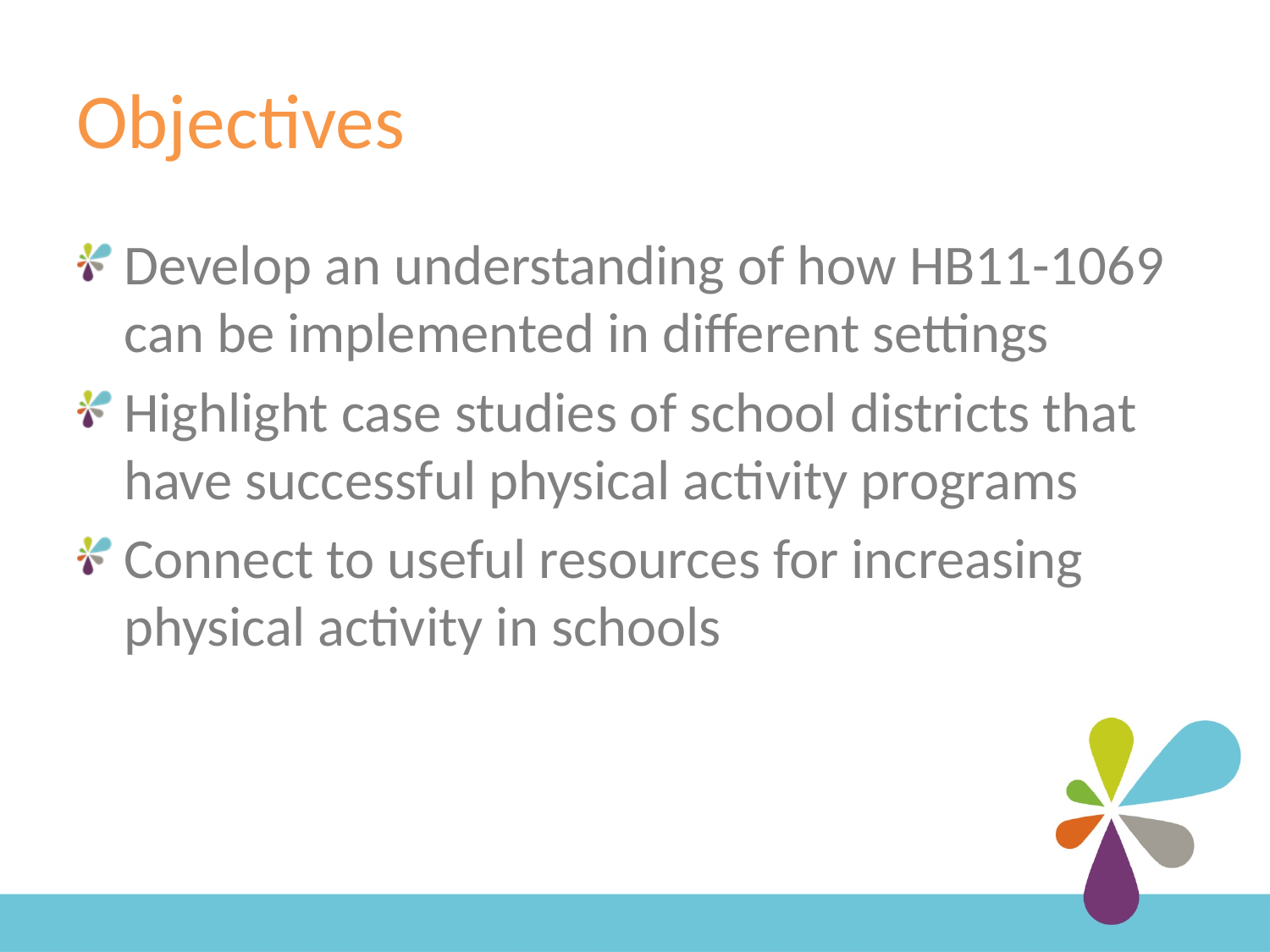

# Objectives
Develop an understanding of how HB11-1069 can be implemented in different settings
Highlight case studies of school districts that have successful physical activity programs
Connect to useful resources for increasing physical activity in schools